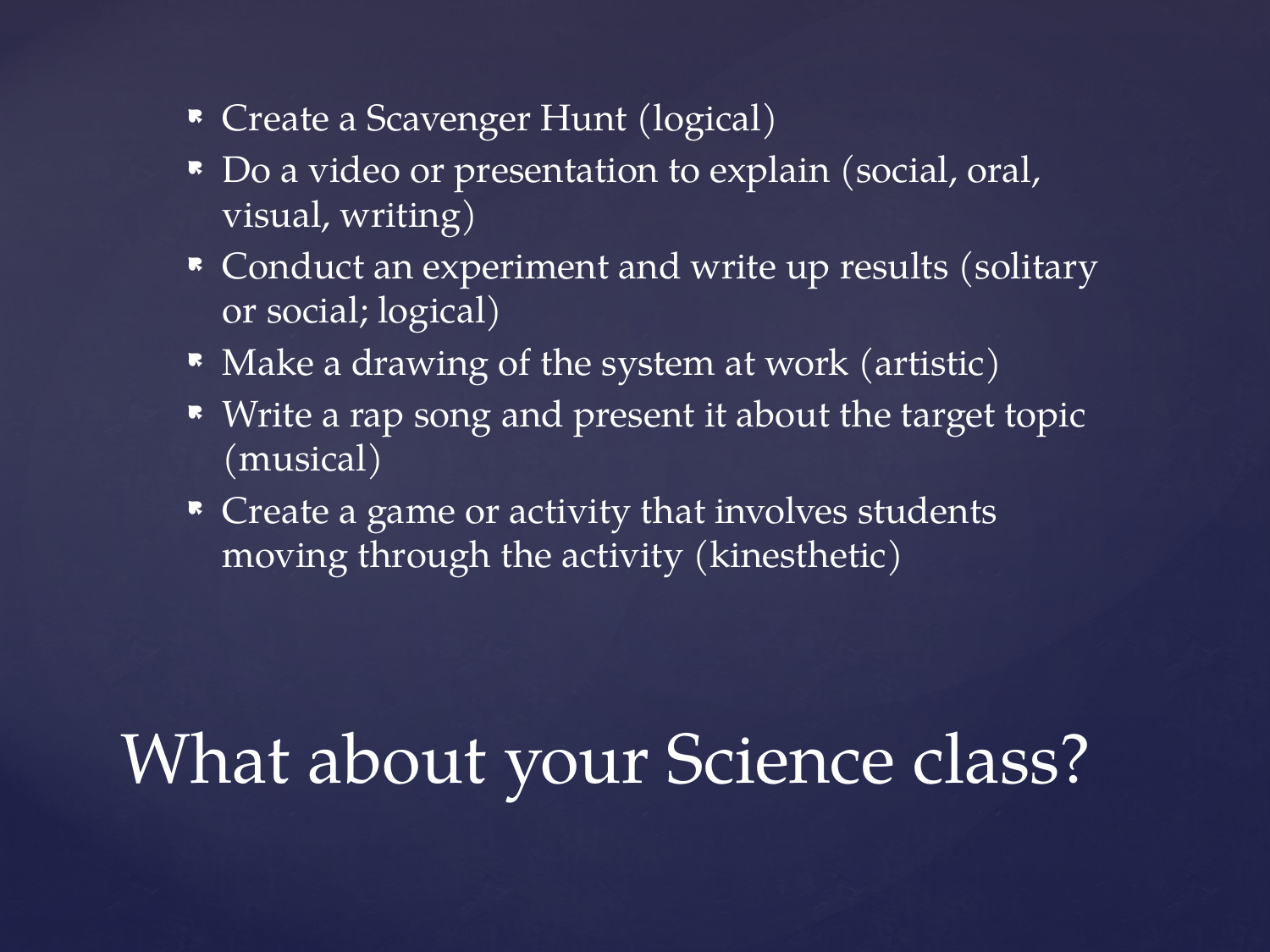

Create a Scavenger Hunt (logical)
Do a video or presentation to explain (social, oral, visual, writing)
Conduct an experiment and write up results (solitary or social; logical)
Make a drawing of the system at work (artistic)
Write a rap song and present it about the target topic (musical)
Create a game or activity that involves students moving through the activity (kinesthetic)

# What about your Science class?